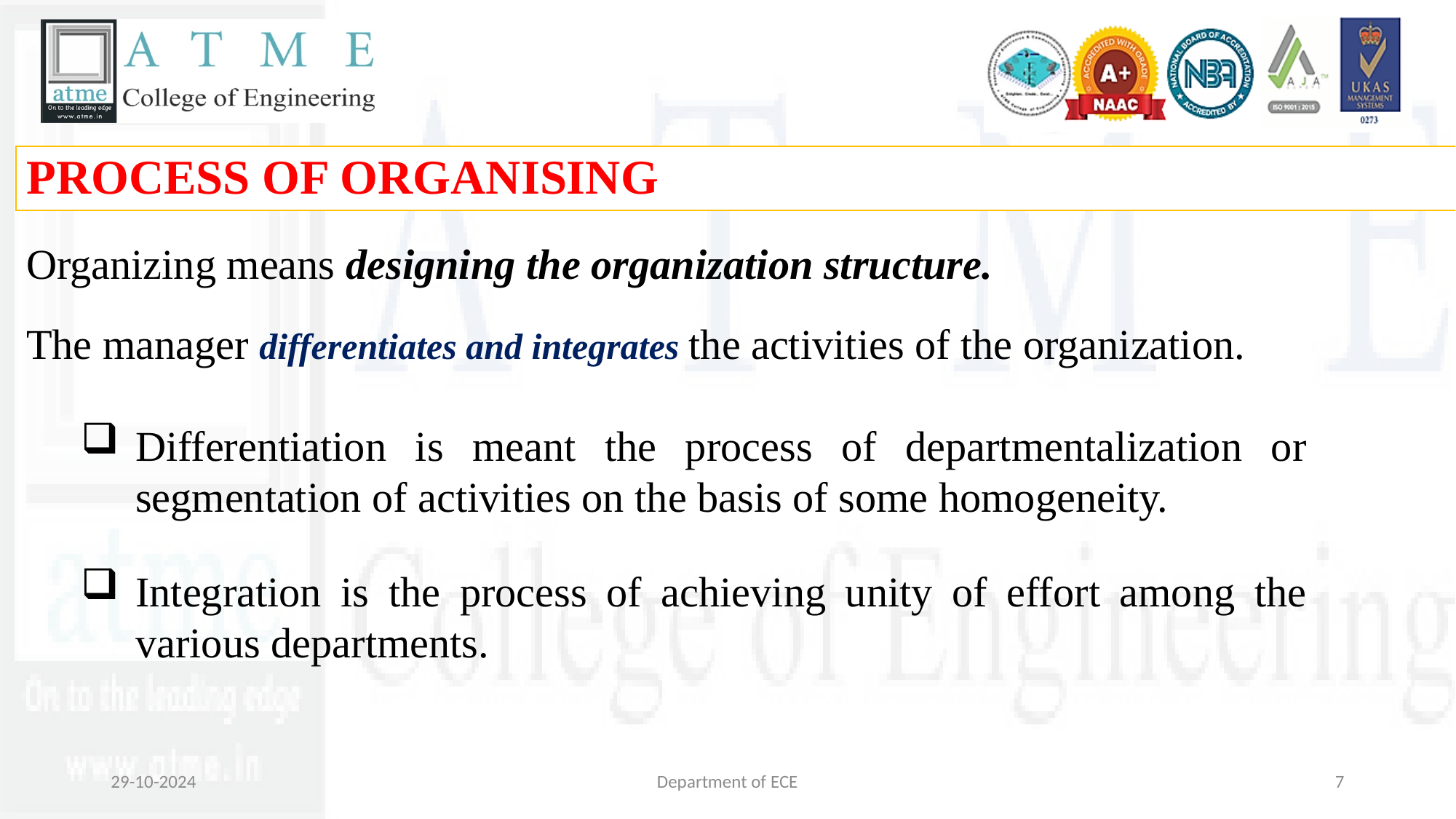

PROCESS OF ORGANISING
Organizing means designing the organization structure.

The manager differentiates and integrates the activities of the organization.

Differentiation is meant the process of departmentalization or segmentation of activities on the basis of some homogeneity.

Integration is the process of achieving unity of effort among the various departments.
29-10-2024
Department of ECE
7